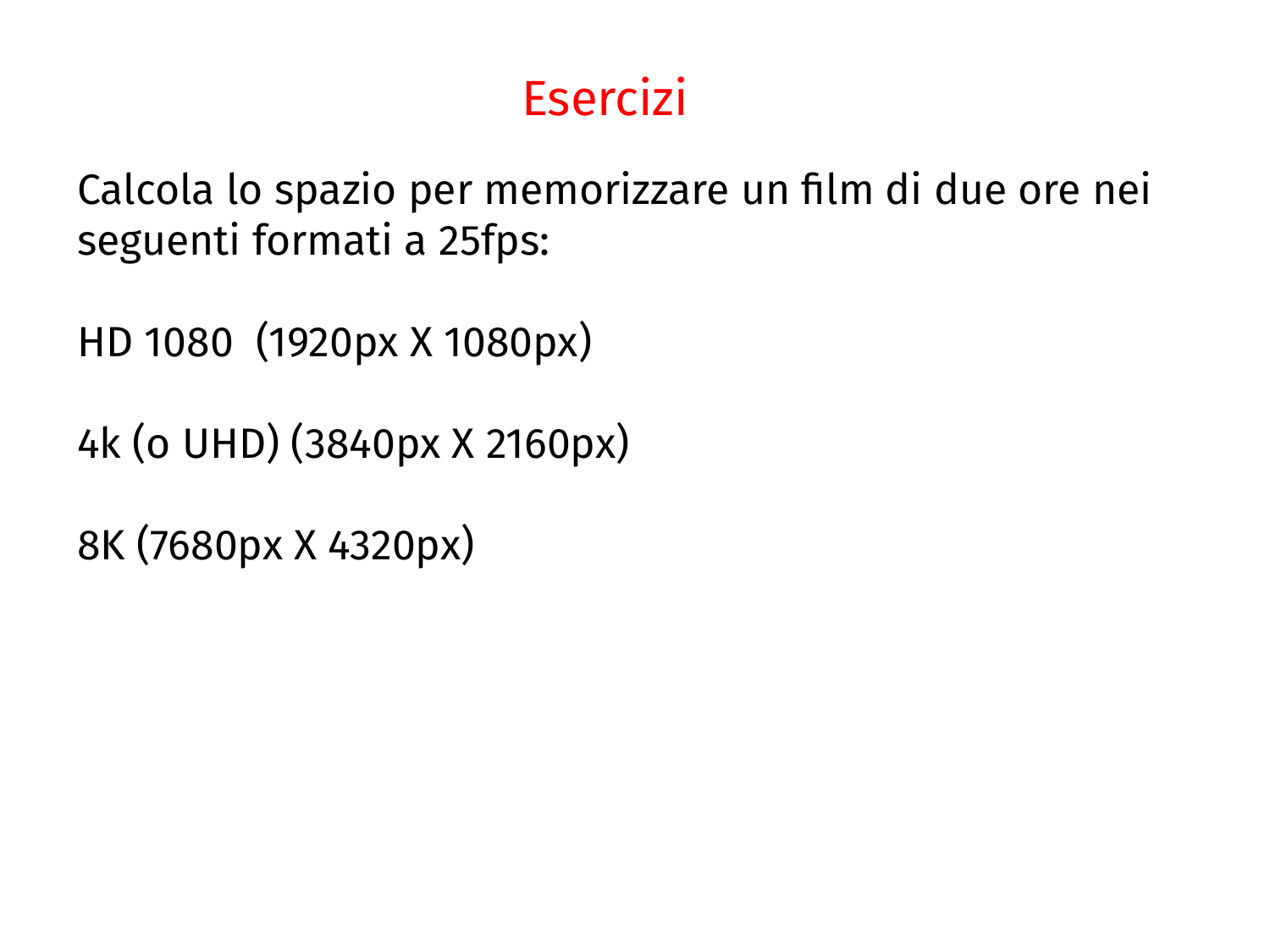

Esercizi
Calcola lo spazio per memorizzare un film di due ore nei seguenti formati a 25fps:

HD 1080  (1920px X 1080px)

4k (o UHD) (3840px X 2160px)

8K (7680px X 4320px)